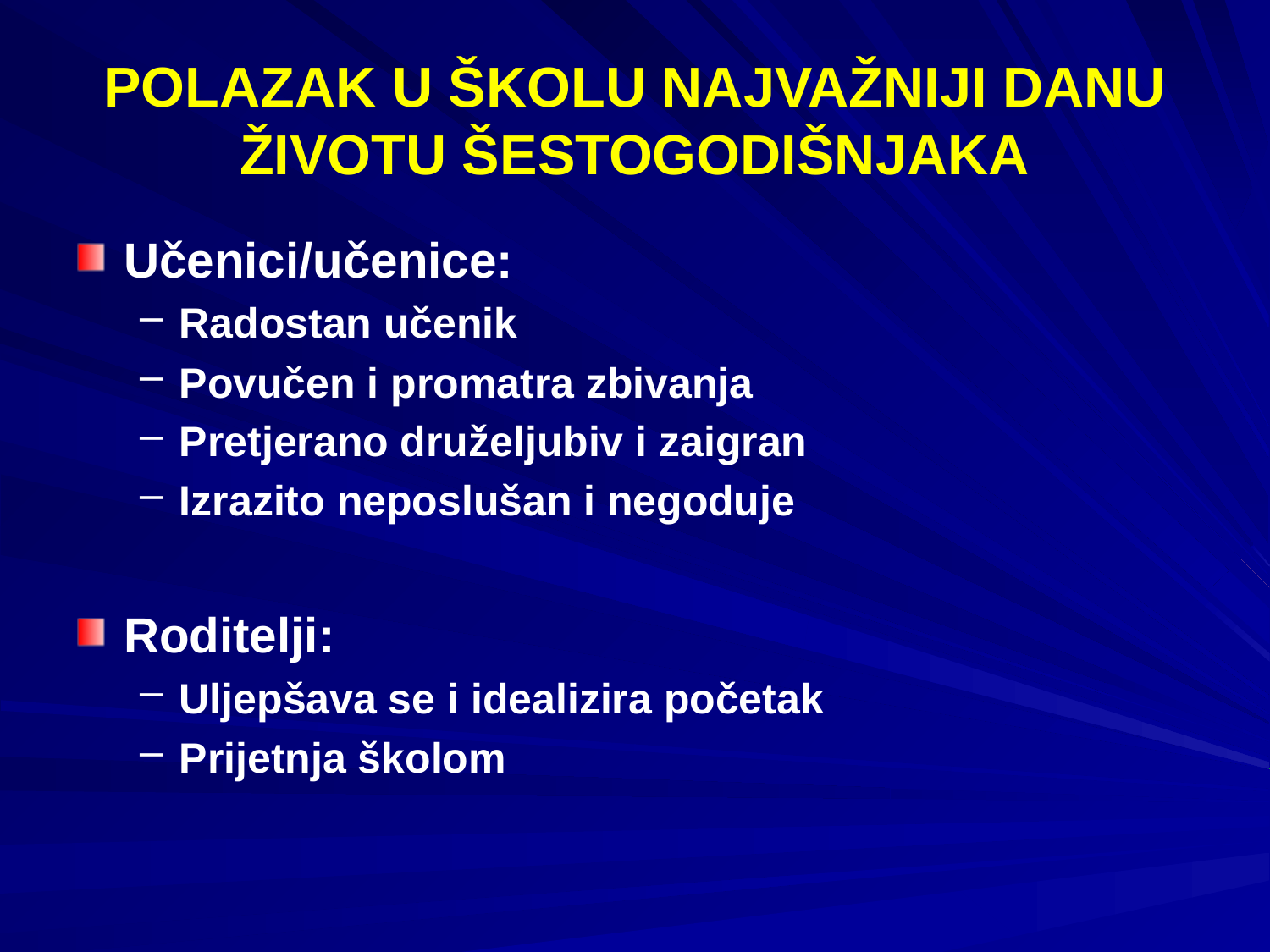

# POLAZAK U ŠKOLU NAJVAŽNIJI DANU ŽIVOTU ŠESTOGODIŠNJAKA
Učenici/učenice:
Radostan učenik
Povučen i promatra zbivanja
Pretjerano druželjubiv i zaigran
Izrazito neposlušan i negoduje

Roditelji:
Uljepšava se i idealizira početak
Prijetnja školom